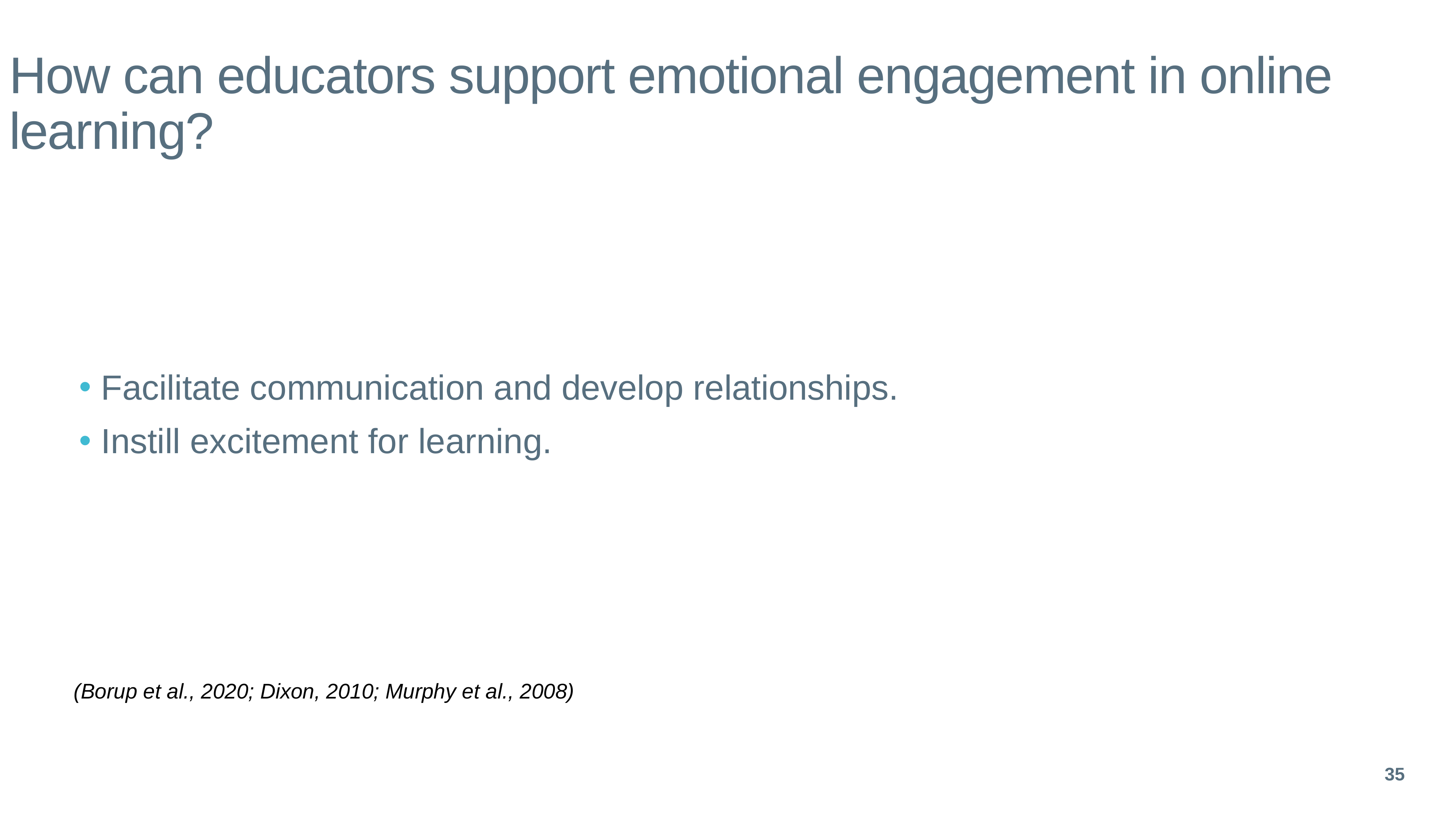

# How can educators support emotional engagement in online learning?
Facilitate communication and develop relationships.
Instill excitement for learning.
(Borup et al., 2020; Dixon, 2010; Murphy et al., 2008)
35